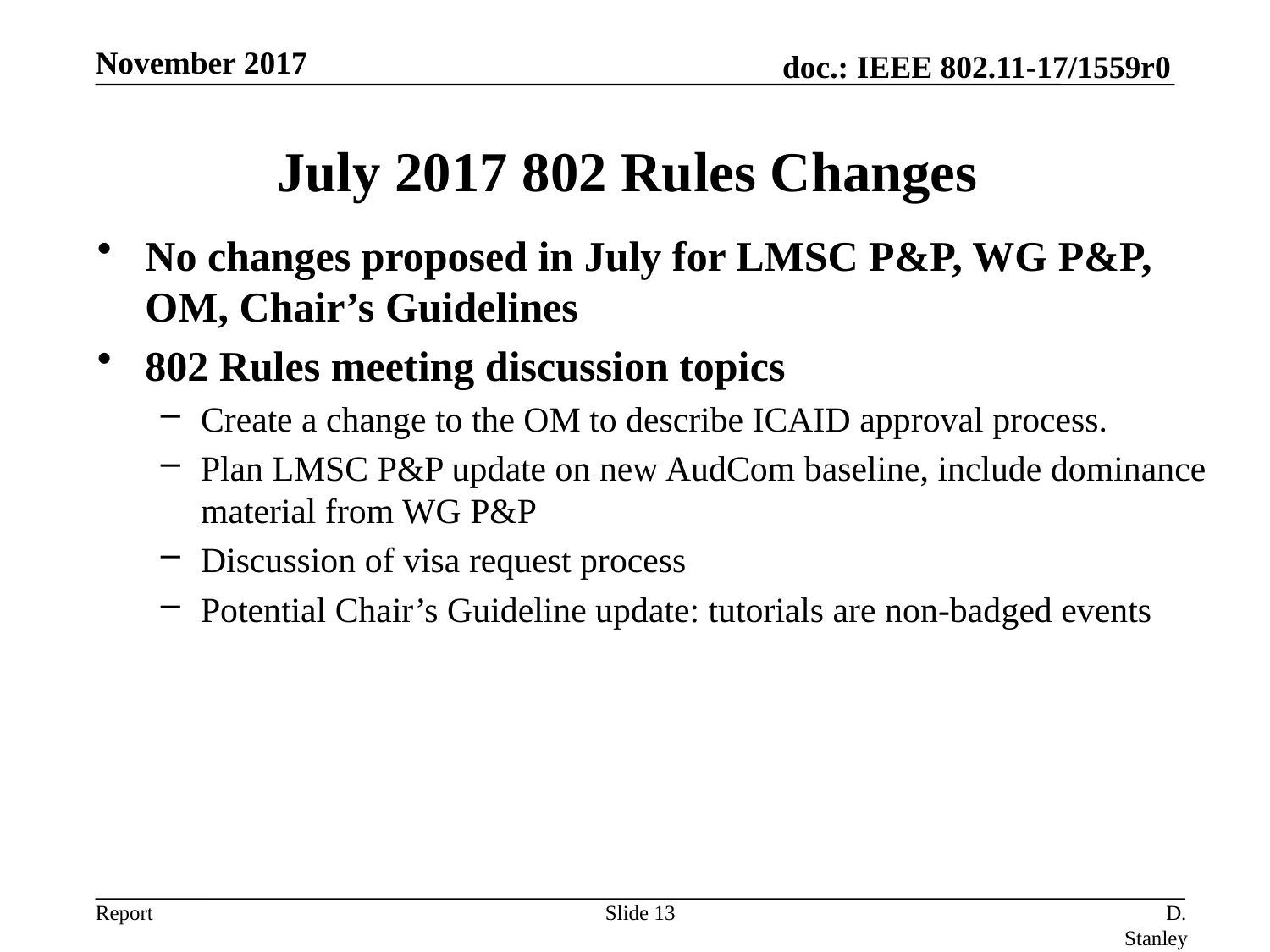

November 2017
# July 2017 802 Rules Changes
No changes proposed in July for LMSC P&P, WG P&P, OM, Chair’s Guidelines
802 Rules meeting discussion topics
Create a change to the OM to describe ICAID approval process.
Plan LMSC P&P update on new AudCom baseline, include dominance material from WG P&P
Discussion of visa request process
Potential Chair’s Guideline update: tutorials are non-badged events

Slide 13
D. Stanley, HP Enterprise